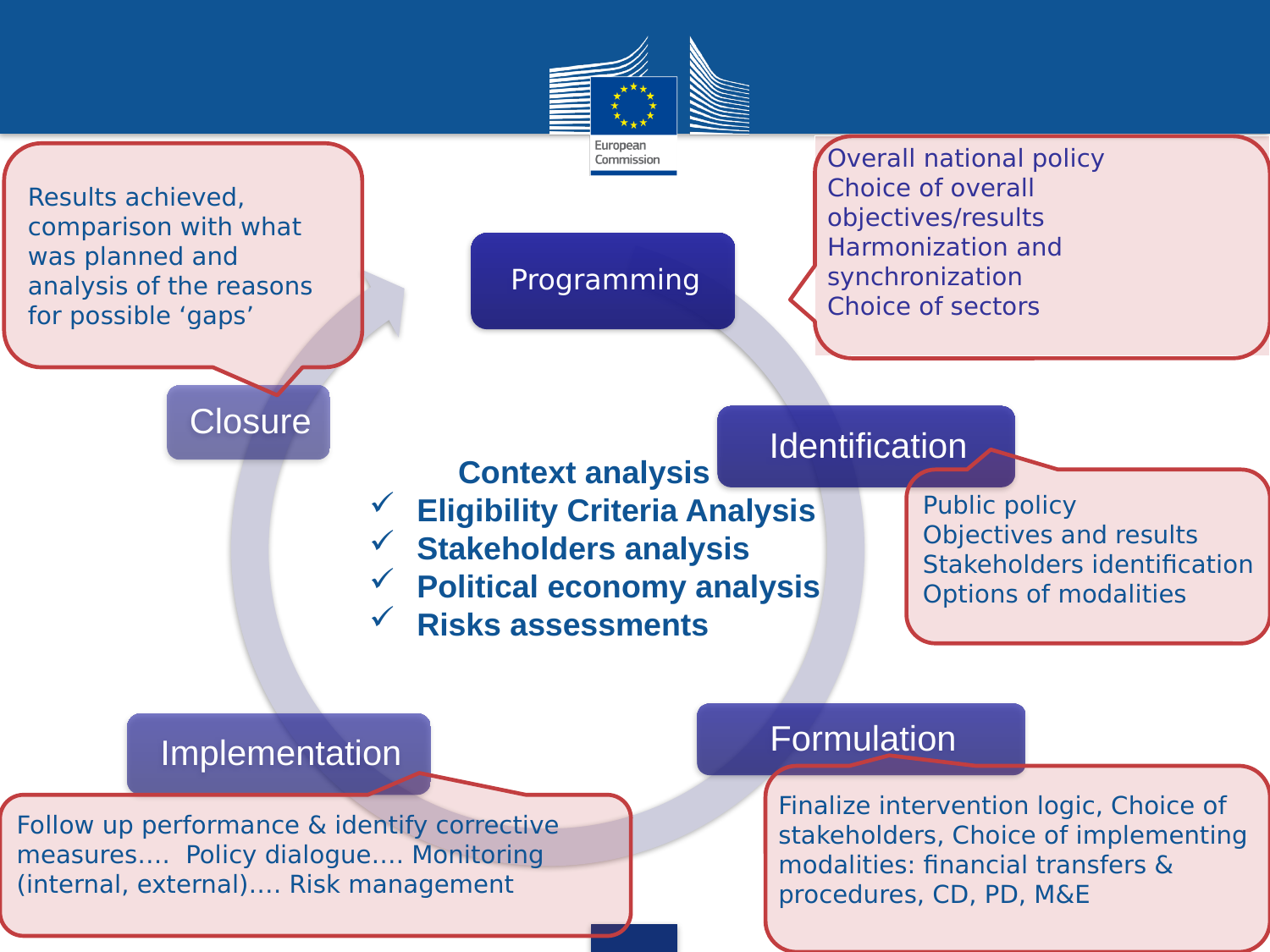

Overall national policy
Choice of overall objectives/results
Harmonization and synchronization
Choice of sectors

Results achieved, comparison with what was planned and analysis of the reasons for possible ‘gaps’
Programming
Identification
Formulation
Implementation
Closure
          Context analysis
Eligibility Criteria Analysis
Stakeholders analysis
Political economy analysis
Risks assessments

Public policy
Objectives and results
Stakeholders identification
Options of modalities

Finalize intervention logic, Choice of stakeholders, Choice of implementing modalities: financial transfers & procedures, CD, PD, M&E

Follow up performance & identify corrective measures….  Policy dialogue…. Monitoring (internal, external)…. Risk management